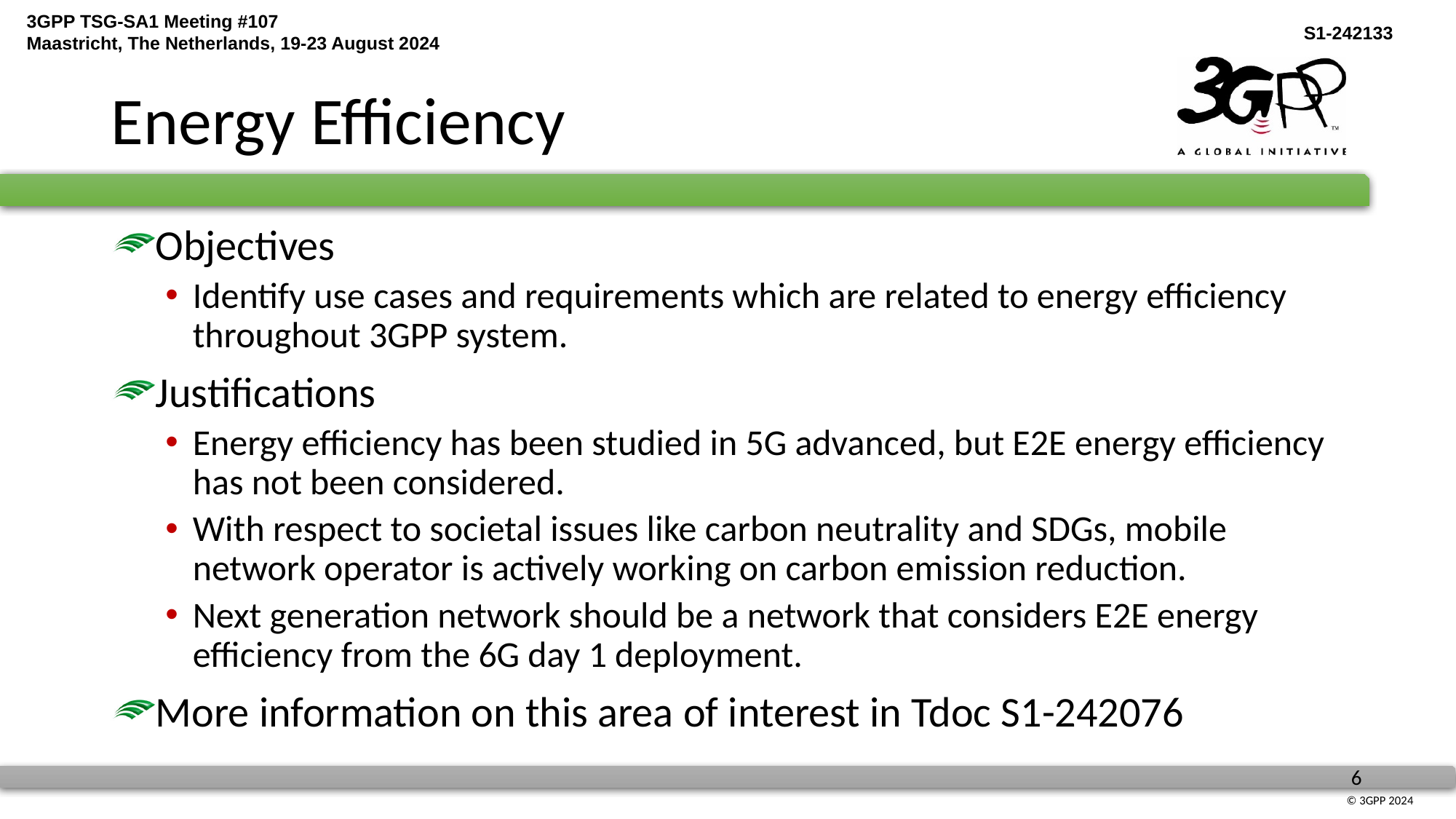

# Energy Efficiency
Objectives
Identify use cases and requirements which are related to energy efficiency throughout 3GPP system.
Justifications
Energy efficiency has been studied in 5G advanced, but E2E energy efficiency has not been considered.
With respect to societal issues like carbon neutrality and SDGs, mobile network operator is actively working on carbon emission reduction.
Next generation network should be a network that considers E2E energy efficiency from the 6G day 1 deployment.
More information on this area of interest in Tdoc S1-242076